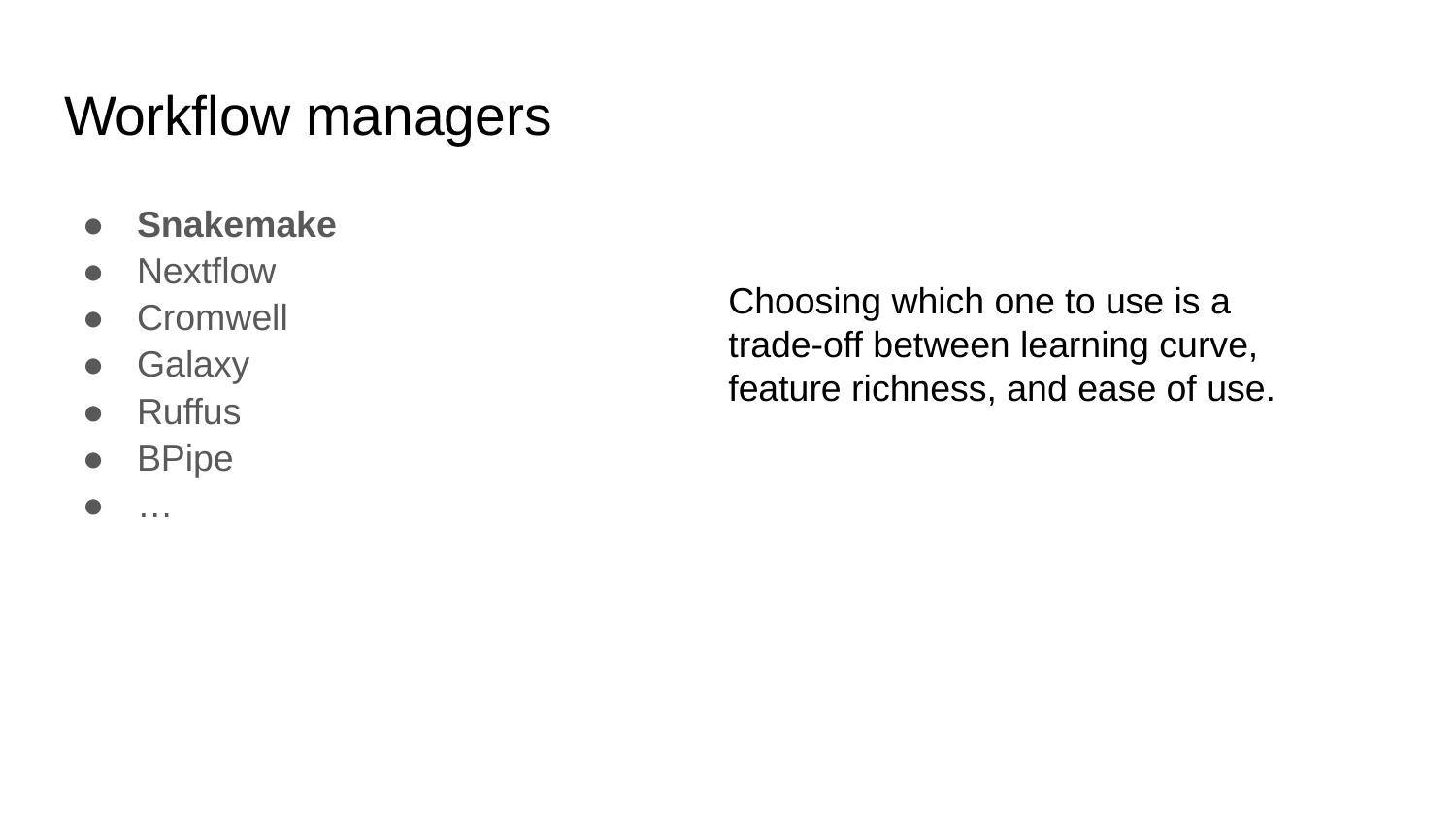

# Workflow managers
Snakemake
Nextflow
Cromwell
Galaxy
Ruffus
BPipe
…
Choosing which one to use is a trade-off between learning curve, feature richness, and ease of use.